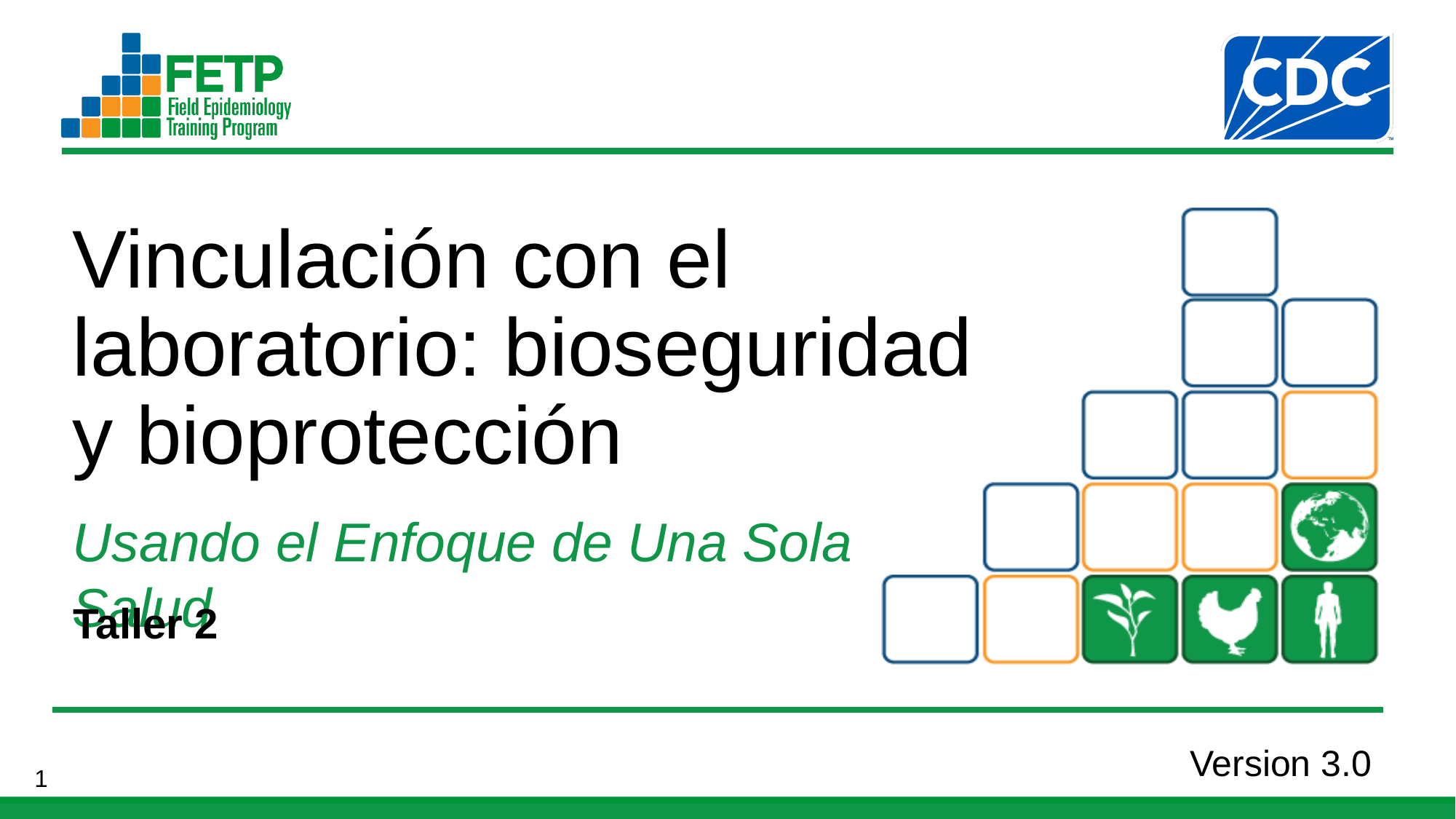

Vinculación con el laboratorio: bioseguridad
y bioprotección
Taller 2